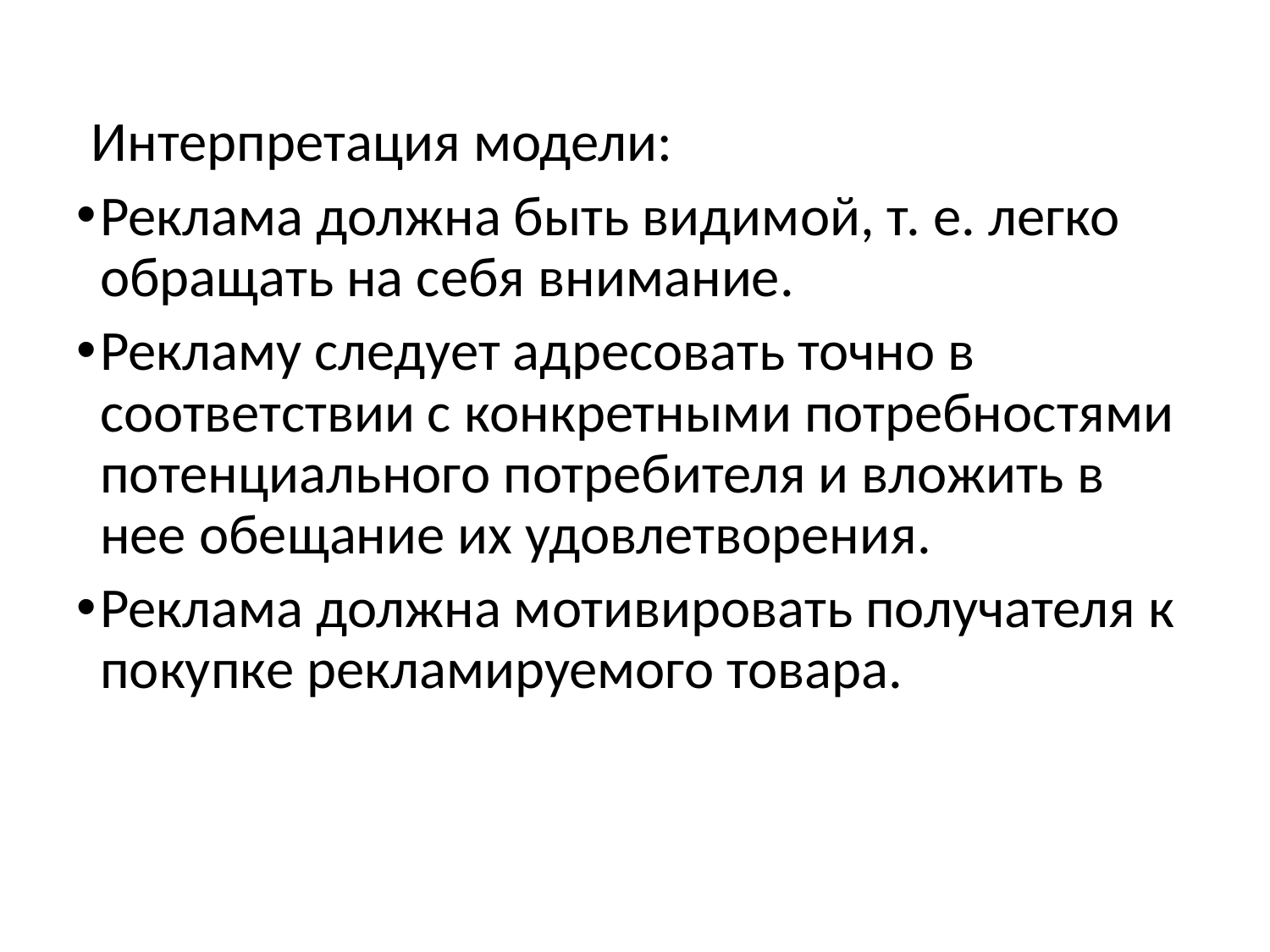

Интерпретация модели:
Реклама должна быть видимой, т. е. легко обращать на себя внимание.
Рекламу следует адресовать точно в соответствии с конкретными потребностями потенциального потребителя и вложить в нее обещание их удовлетворения.
Реклама должна мотивировать получателя к покупке рекламируемого товара.